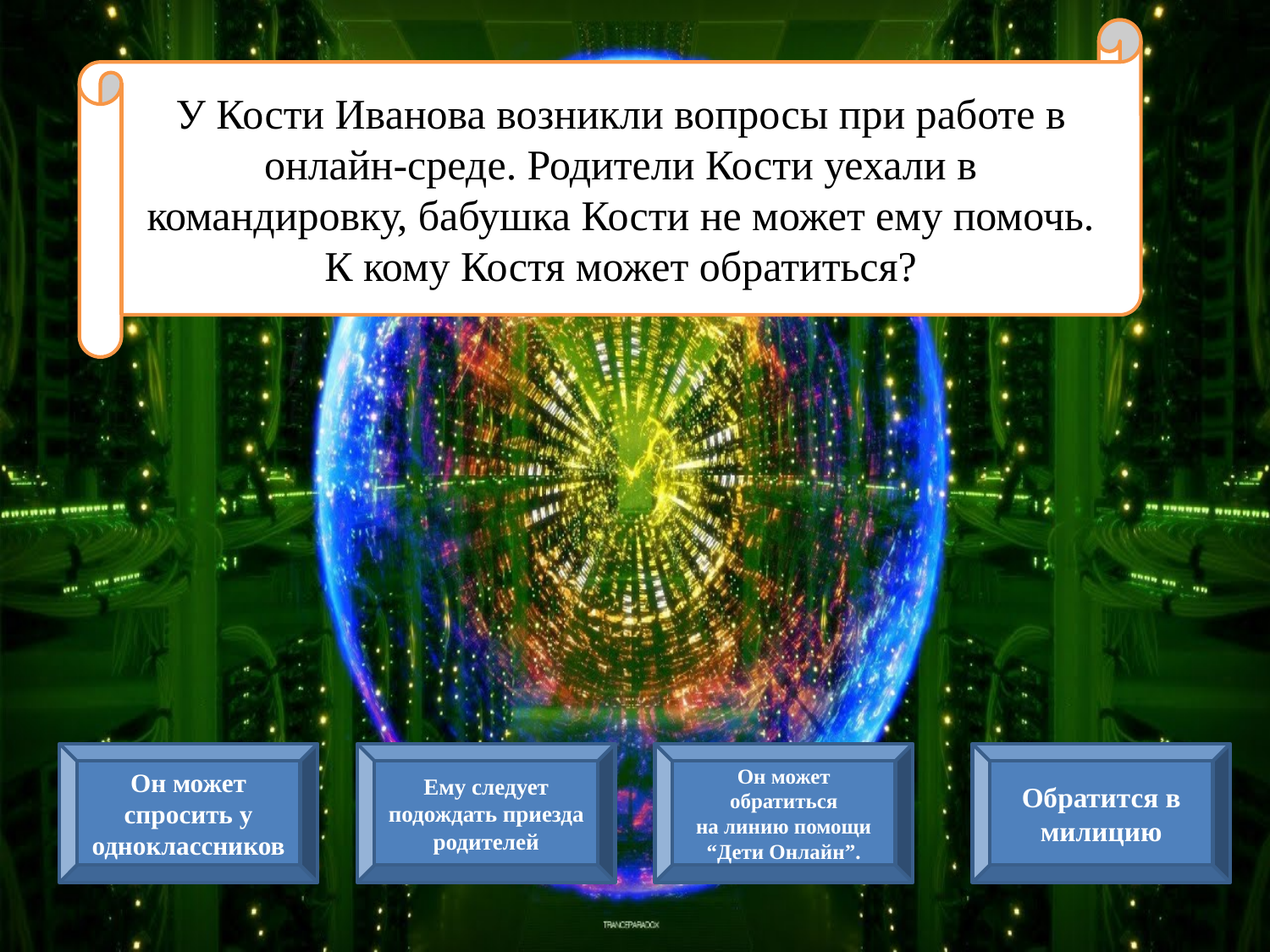

У Кости Иванова возникли вопросы при работе в онлайн-среде. Родители Кости уехали в командировку, бабушка Кости не может ему помочь. К кому Костя может обратиться?
Он может спросить у одноклассников
Ему следует подождать приезда родителей
Он может обратиться на линию помощи “Дети Онлайн”.
Обратится в милицию